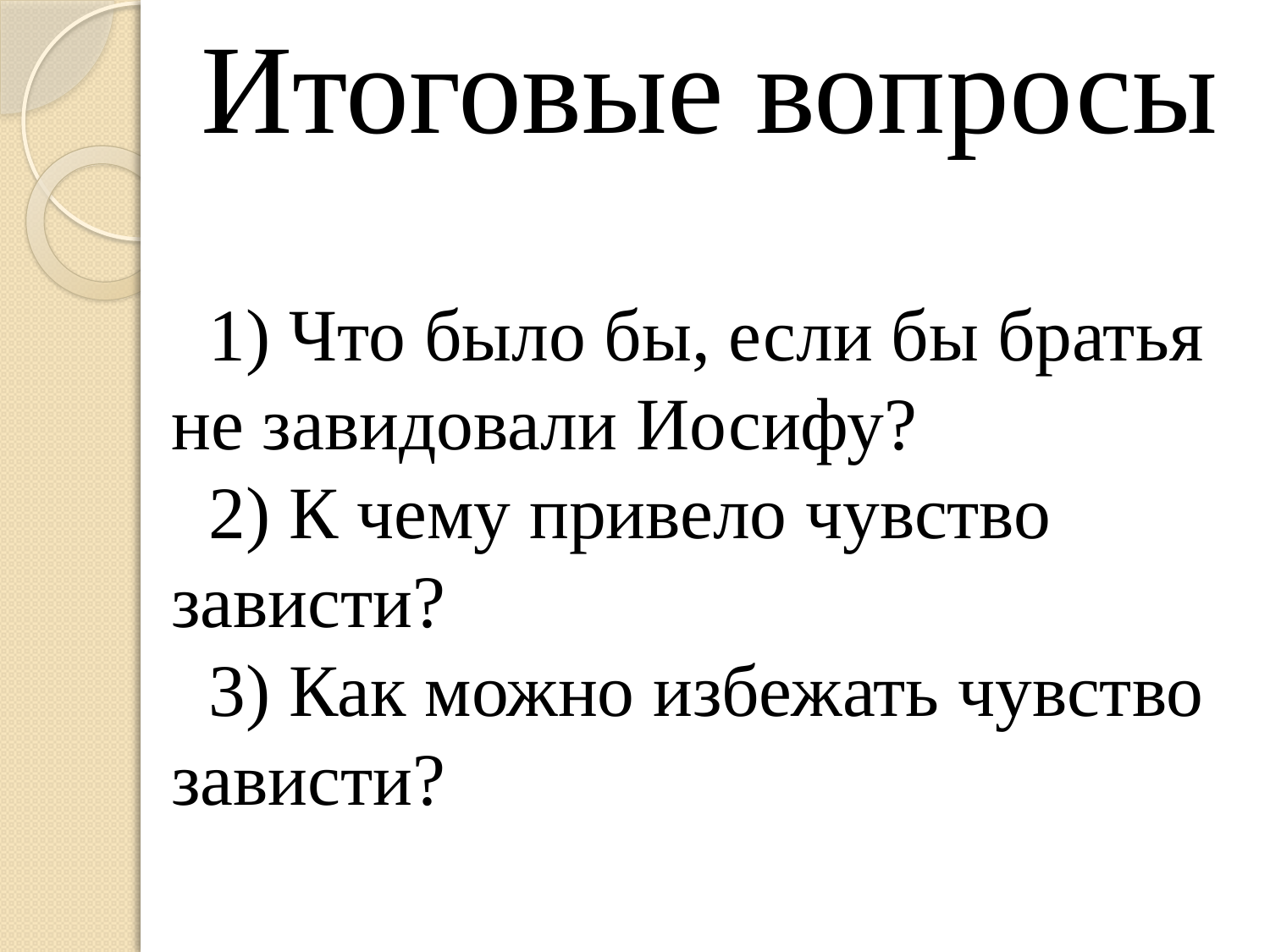

Итоговые вопросы
 Что было бы, если бы братья не завидовали Иосифу?
 К чему привело чувство зависти?
 Как можно избежать чувство зависти?